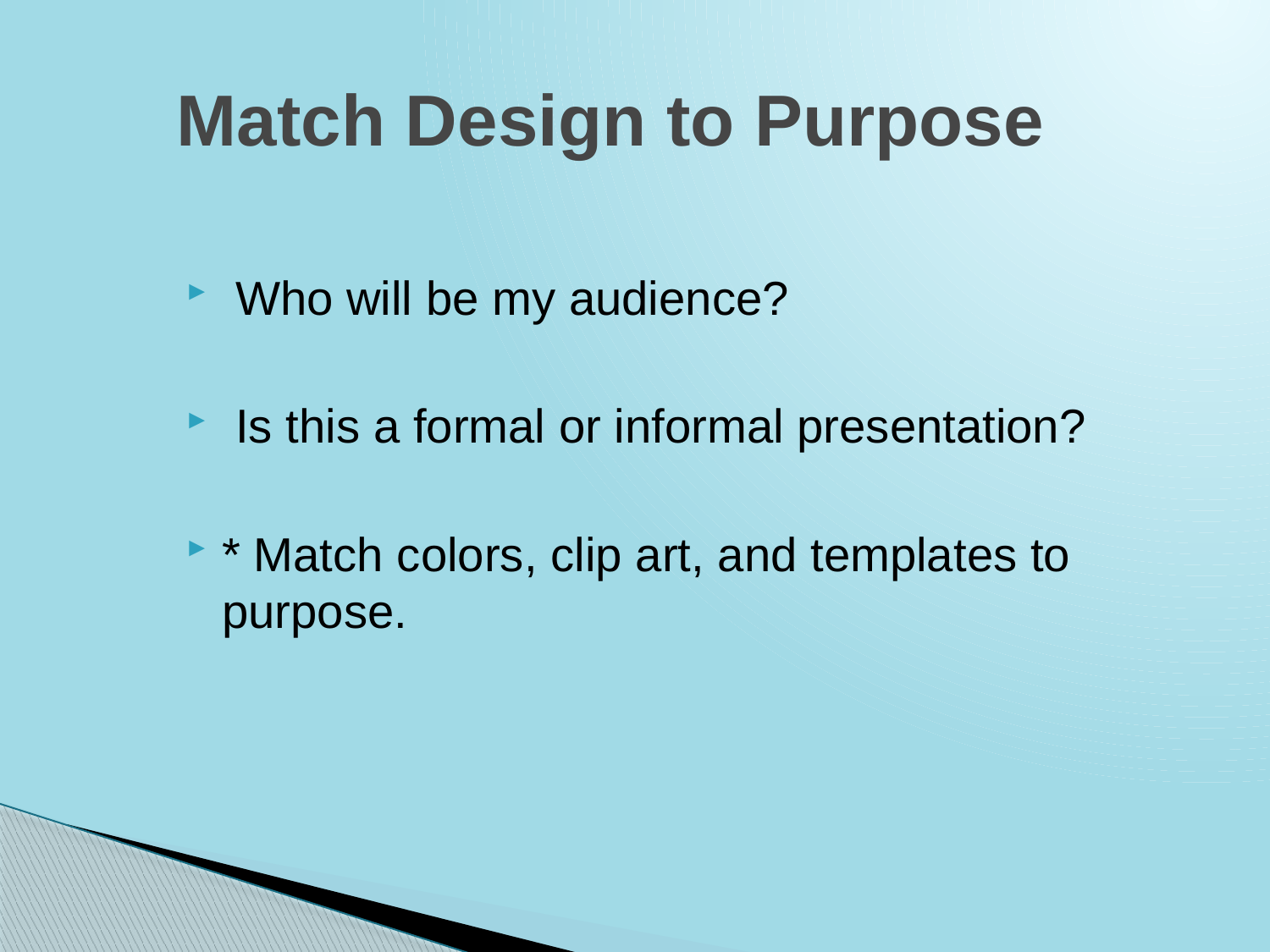

# Match Design to Purpose

 Who will be my audience?

 Is this a formal or informal presentation?

* Match colors, clip art, and templates to 	purpose.